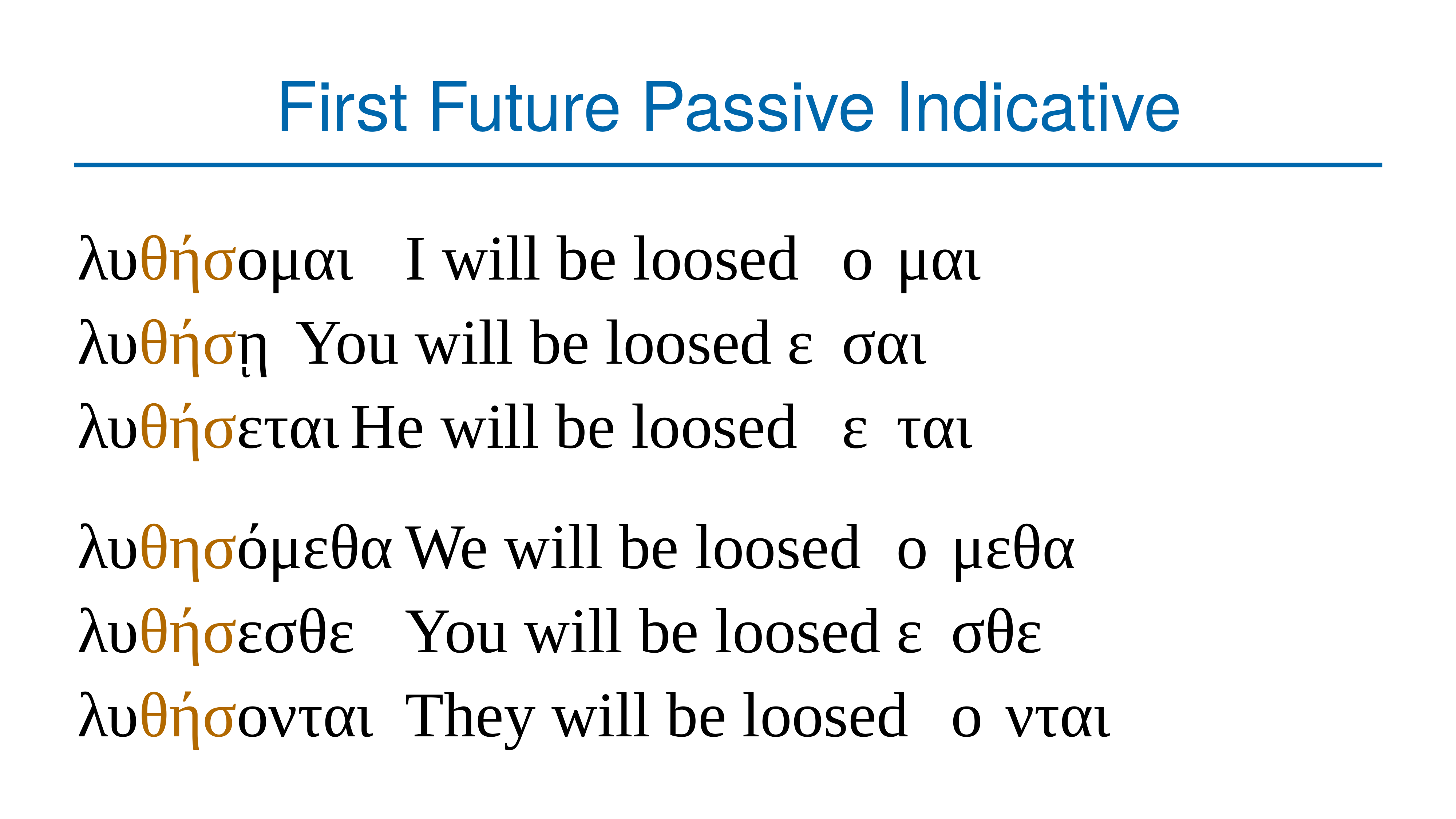

# First Future Passive Indicative
λυθήσομαι	I will be loosed	ο	μαι
λυθήσῃ	You will be loosed	ε	σαι
λυθήσεται	He will be loosed	ε	ται
λυθησόμεθα	We will be loosed	ο	μεθα
λυθήσεσθε	You will be loosed	ε	σθε
λυθήσονται	They will be loosed	ο	νται